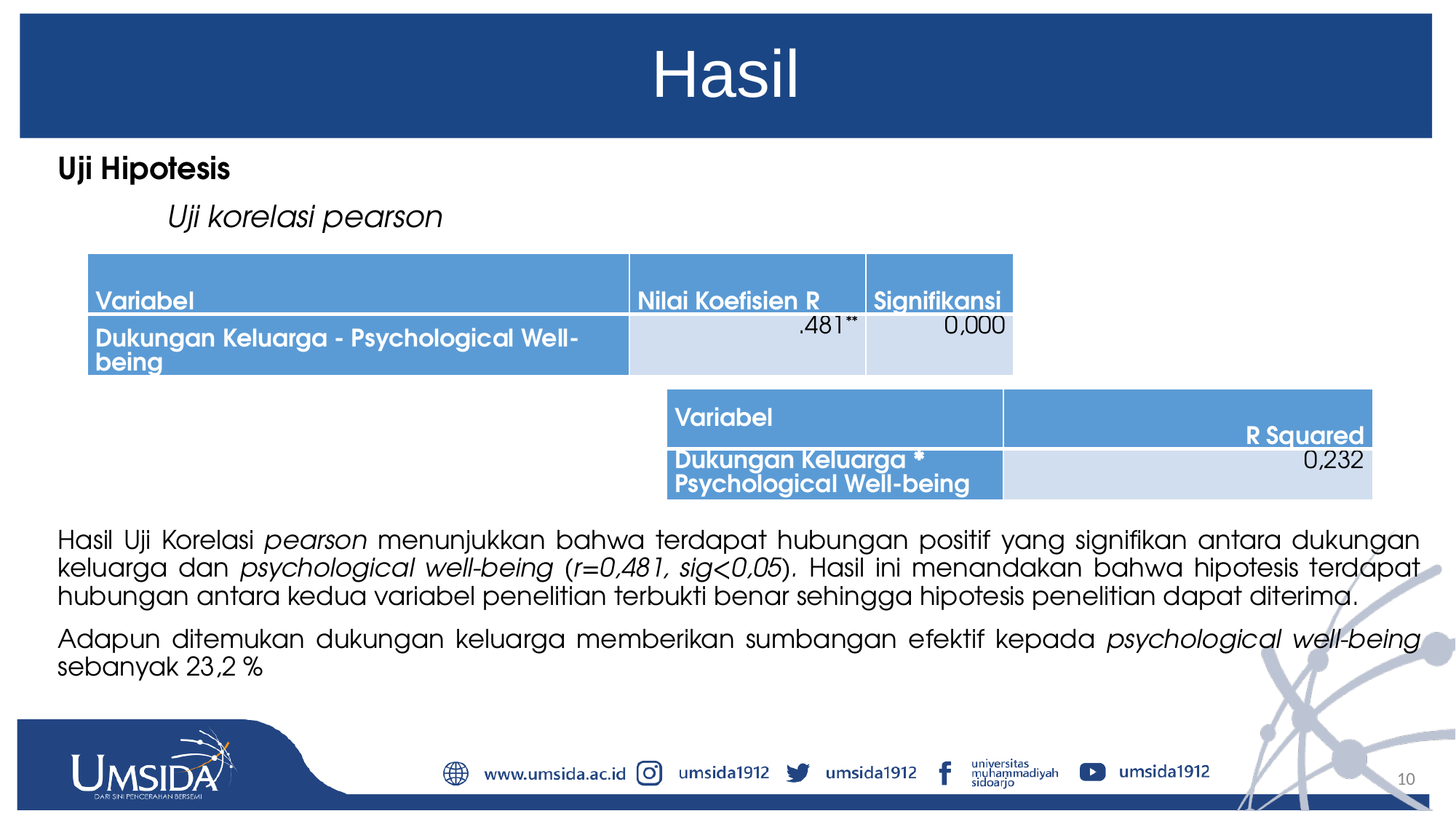

# Hasil
Uji Hipotesis
	Uji korelasi pearson

Hasil Uji Korelasi pearson menunjukkan bahwa terdapat hubungan positif yang signifikan antara dukungan keluarga dan psychological well-being (r=0,481, sig<0,05). Hasil ini menandakan bahwa hipotesis terdapat hubungan antara kedua variabel penelitian terbukti benar sehingga hipotesis penelitian dapat diterima.
Adapun ditemukan dukungan keluarga memberikan sumbangan efektif kepada psychological well-being sebanyak 23,2 %
| Variabel | Nilai Koefisien R | Signifikansi |
| --- | --- | --- |
| Dukungan Keluarga - Psychological Well-being | .481\*\* | 0,000 |
| Variabel | R Squared |
| --- | --- |
| Dukungan Keluarga \* Psychological Well-being | 0,232 |